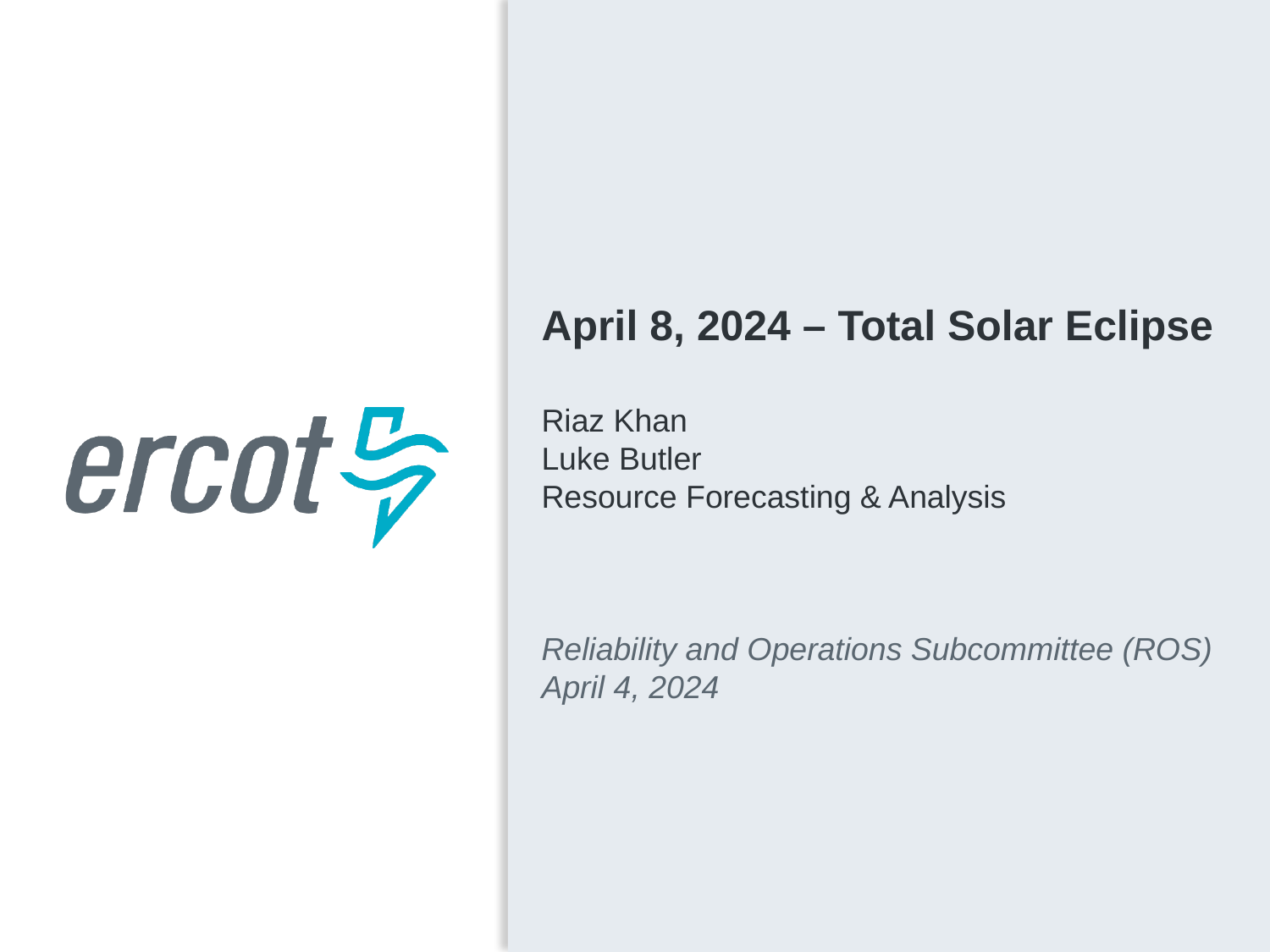

April 8, 2024 – Total Solar Eclipse

Riaz Khan
Luke Butler
Resource Forecasting & Analysis

Reliability and Operations Subcommittee (ROS)
April 4, 2024